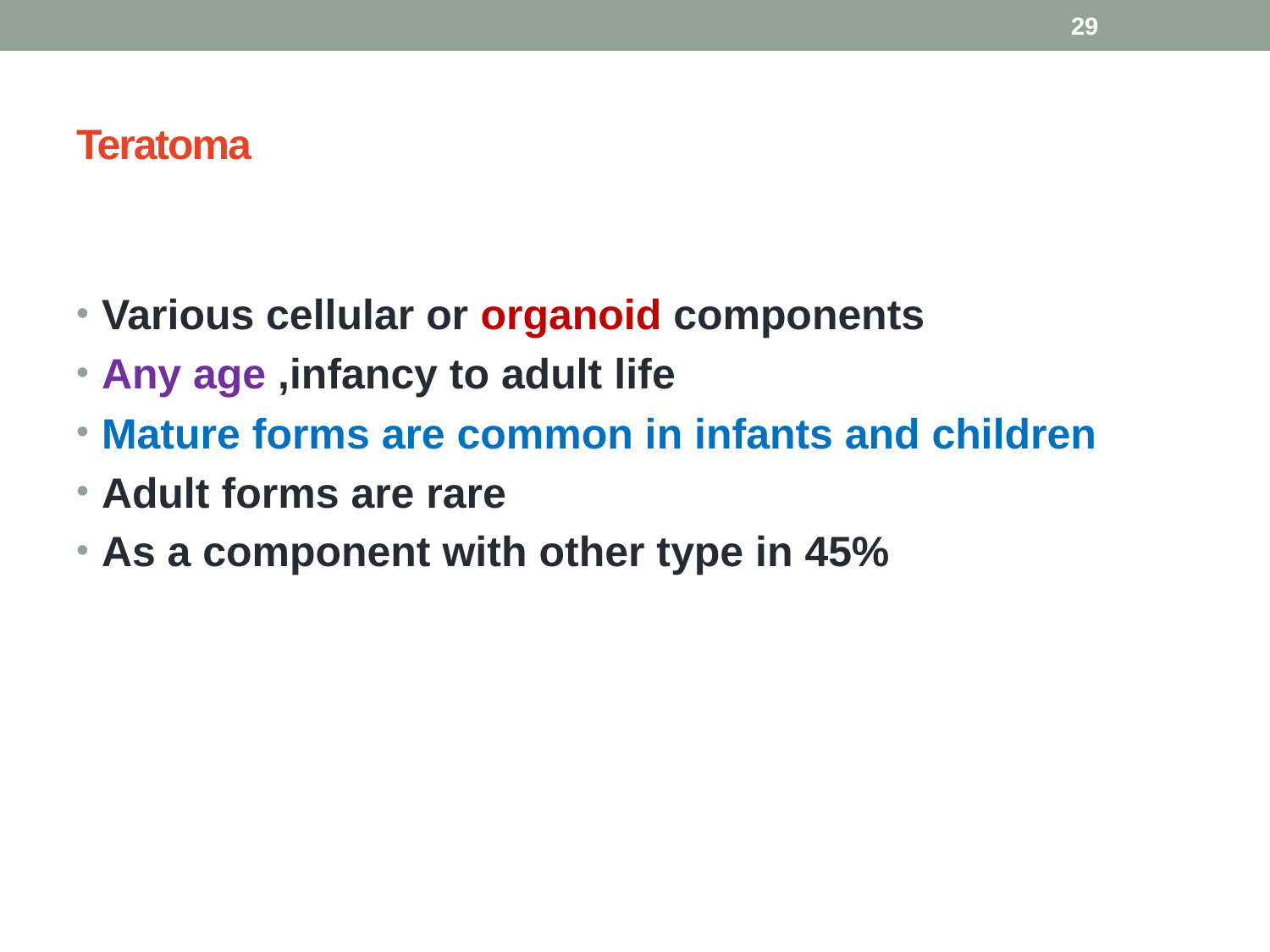

29
# Teratoma

Various cellular or organoid components
Any age ,infancy to adult life
Mature forms are common in infants and children
Adult forms are rare
As a component with other type in 45%